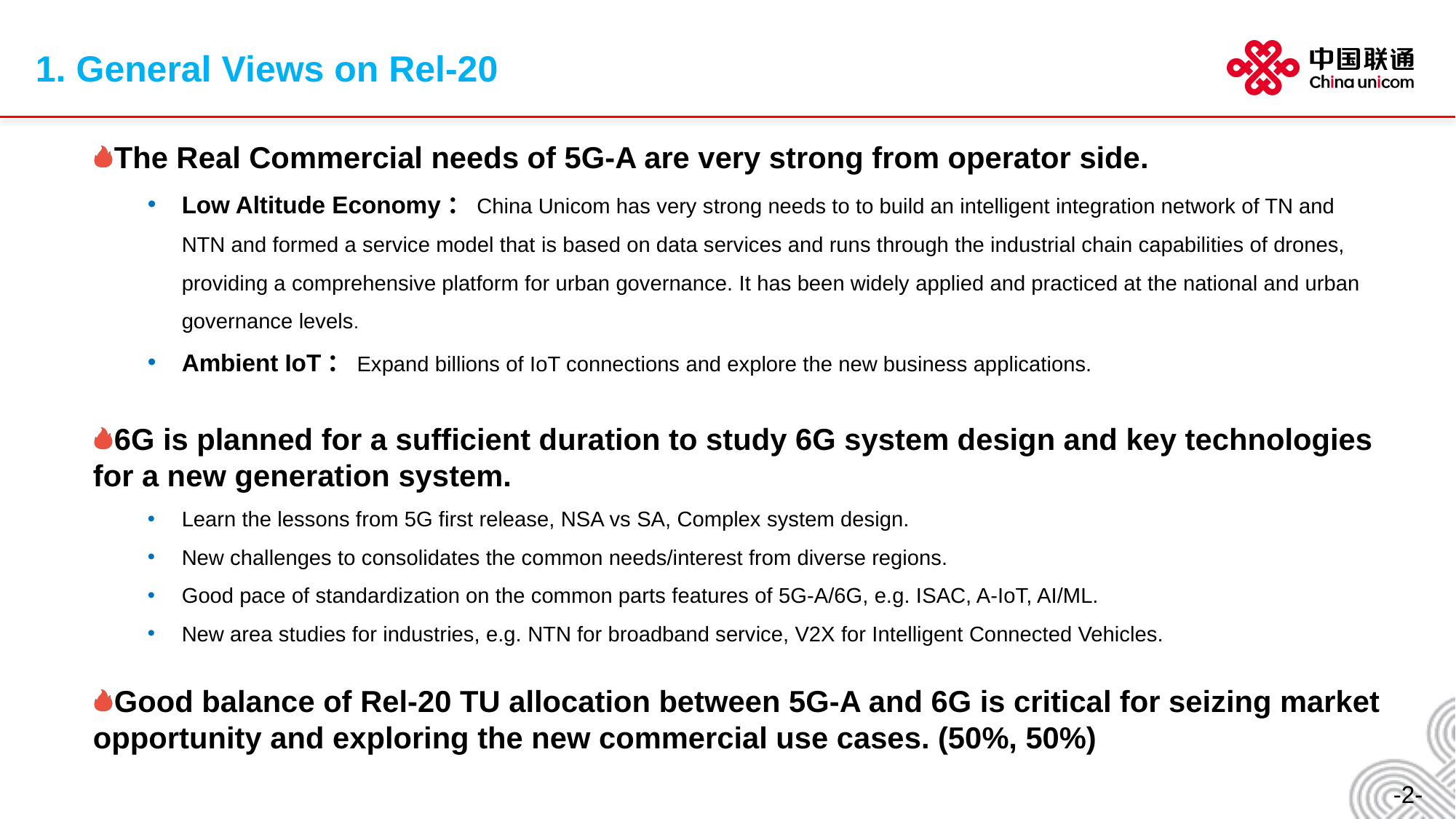

1. General Views on Rel-20
The Real Commercial needs of 5G-A are very strong from operator side.
Low Altitude Economy：China Unicom has very strong needs to to build an intelligent integration network of TN and NTN and formed a service model that is based on data services and runs through the industrial chain capabilities of drones, providing a comprehensive platform for urban governance. It has been widely applied and practiced at the national and urban governance levels.
Ambient IoT：Expand billions of IoT connections and explore the new business applications.

6G is planned for a sufficient duration to study 6G system design and key technologies for a new generation system.
Learn the lessons from 5G first release, NSA vs SA, Complex system design.
New challenges to consolidates the common needs/interest from diverse regions.
Good pace of standardization on the common parts features of 5G-A/6G, e.g. ISAC, A-IoT, AI/ML.
New area studies for industries, e.g. NTN for broadband service, V2X for Intelligent Connected Vehicles.

Good balance of Rel-20 TU allocation between 5G-A and 6G is critical for seizing market opportunity and exploring the new commercial use cases. (50%, 50%)